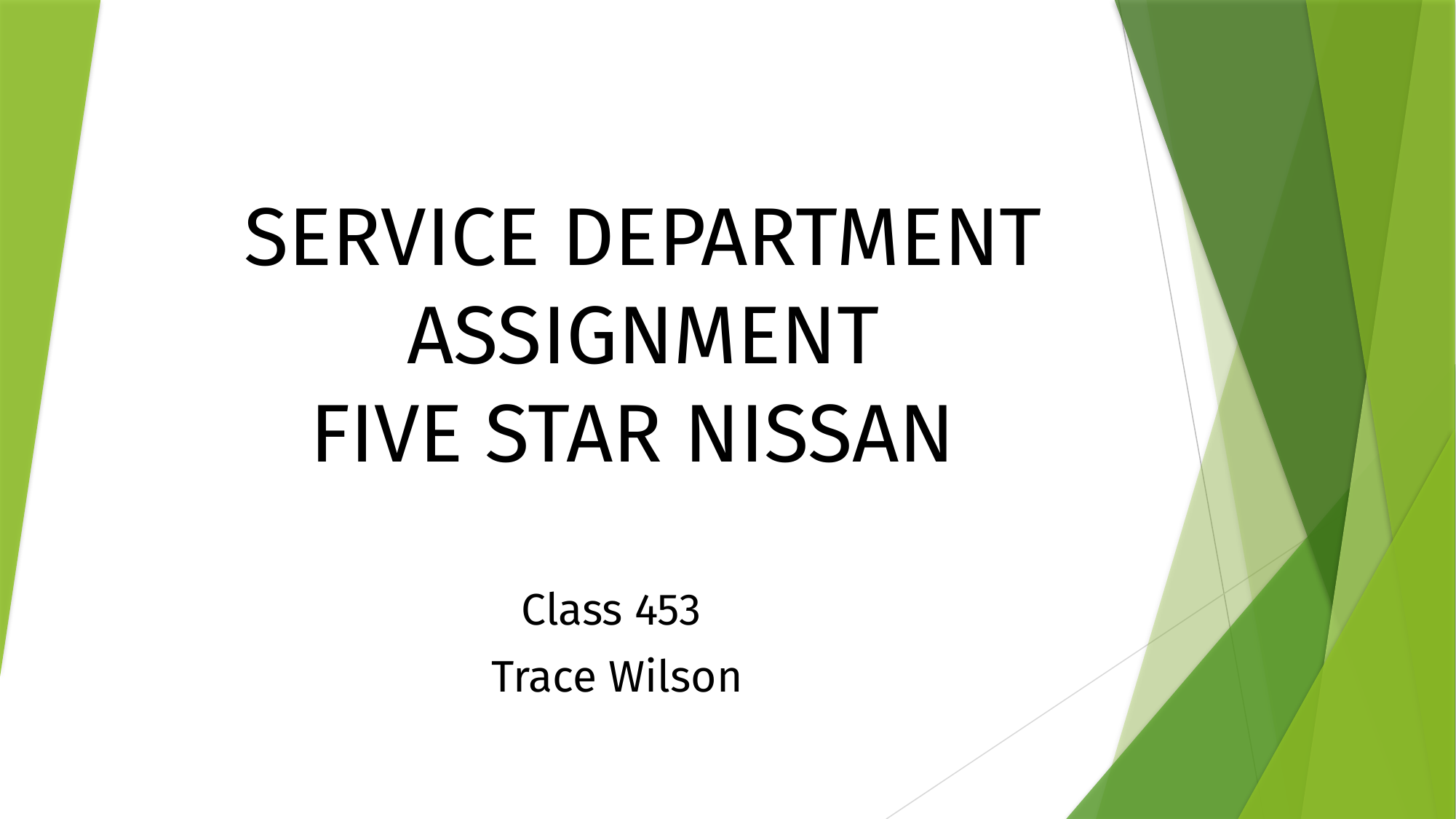

# SERVICE DEPARTMENT ASSIGNMENT FIVE STAR NISSAN
Class 453
Trace Wilson